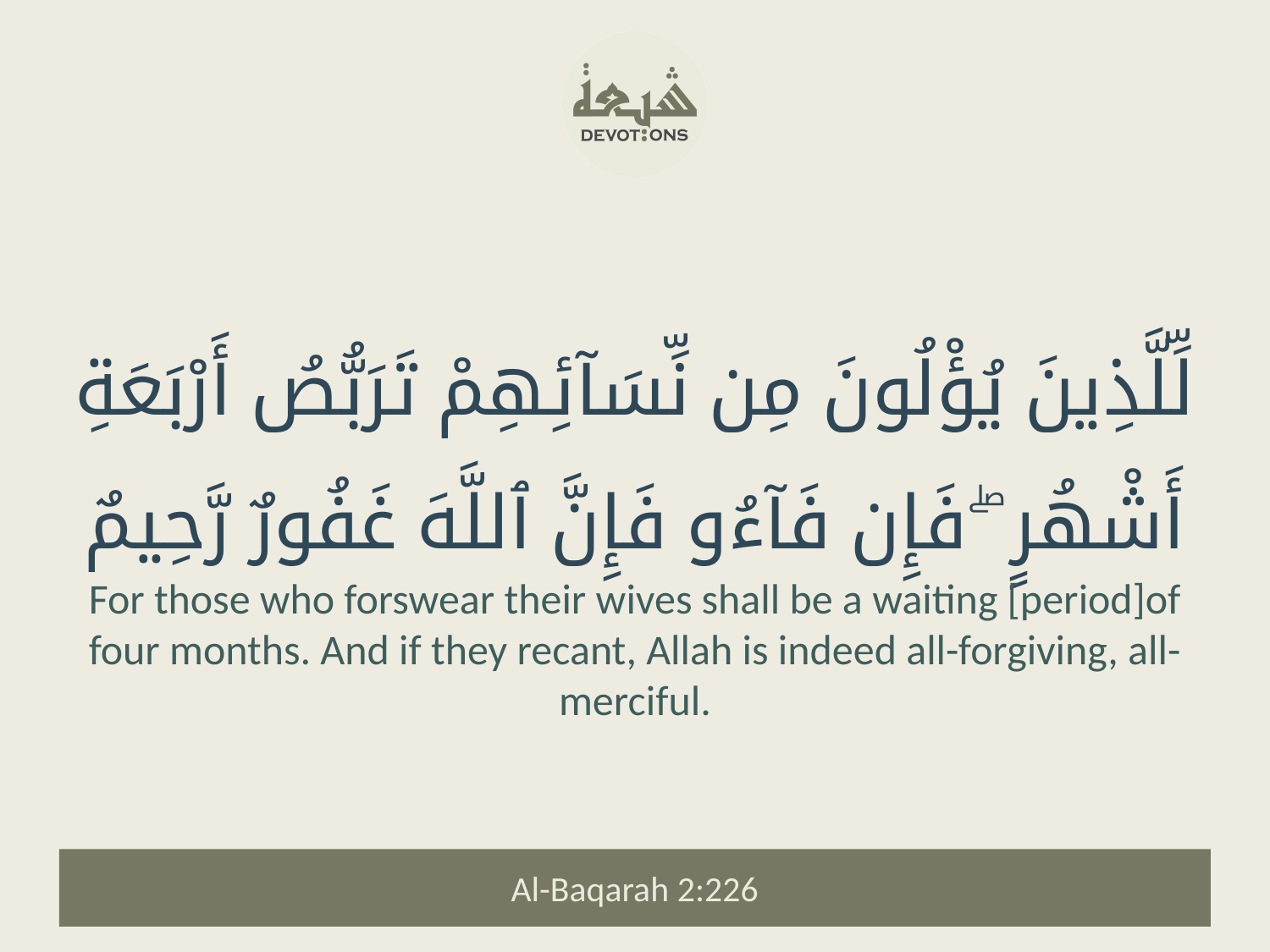

لِّلَّذِينَ يُؤْلُونَ مِن نِّسَآئِهِمْ تَرَبُّصُ أَرْبَعَةِ أَشْهُرٍ ۖ فَإِن فَآءُو فَإِنَّ ٱللَّهَ غَفُورٌ رَّحِيمٌ
For those who forswear their wives shall be a waiting [period]of four months. And if they recant, Allah is indeed all-forgiving, all-merciful.
Al-Baqarah 2:226